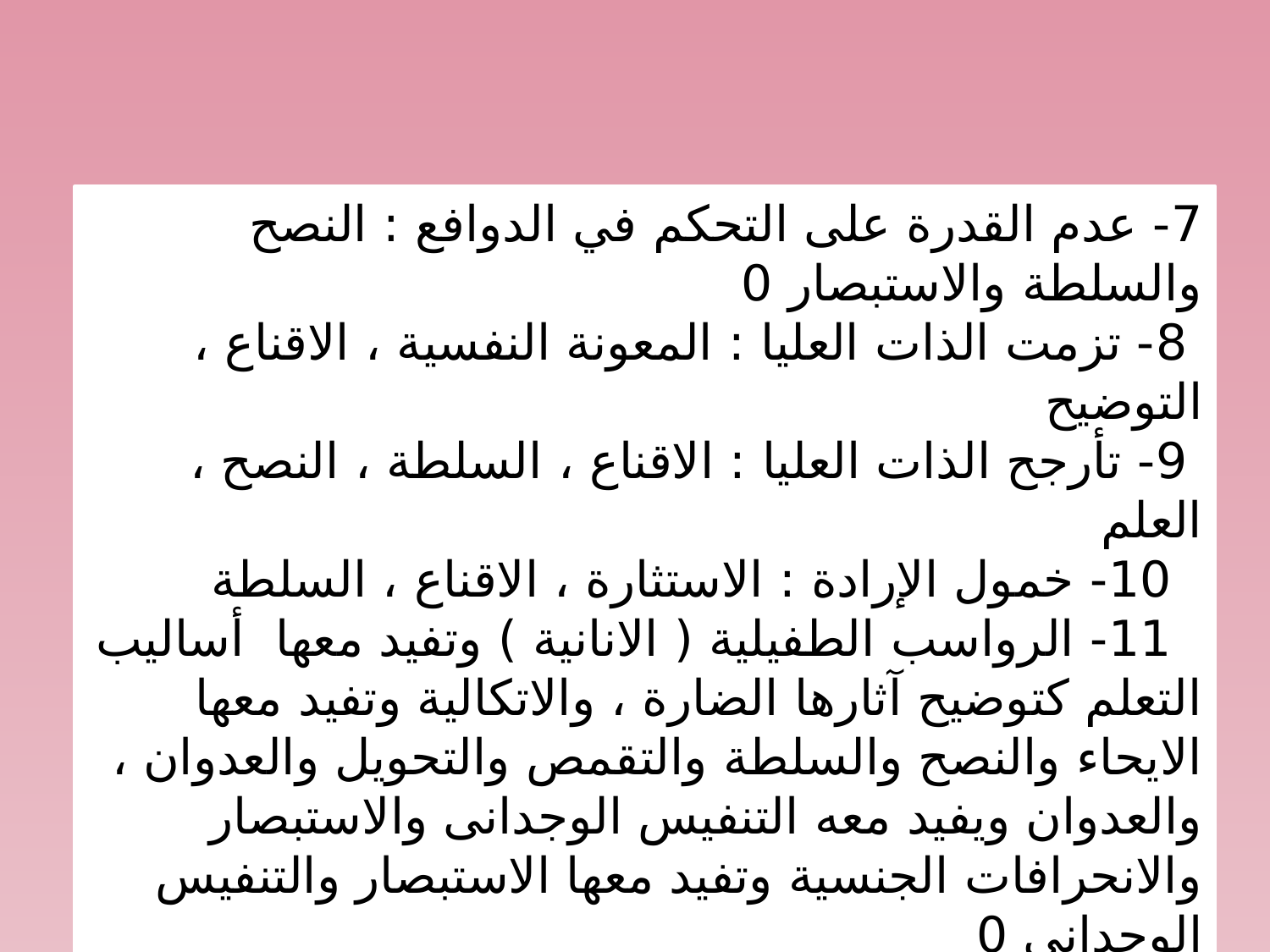

7- عدم القدرة على التحكم في الدوافع : النصح والسلطة والاستبصار 0
 8- تزمت الذات العليا : المعونة النفسية ، الاقناع ، التوضيح
 9- تأرجح الذات العليا : الاقناع ، السلطة ، النصح ، العلم
  10- خمول الإرادة : الاستثارة ، الاقناع ، السلطة
  11- الرواسب الطفيلية ( الانانية ) وتفيد معها  أساليب التعلم كتوضيح آثارها الضارة ، والاتكالية وتفيد معها الايحاء والنصح والسلطة والتقمص والتحويل والعدوان ، والعدوان ويفيد معه التنفيس الوجدانى والاستبصار والانحرافات الجنسية وتفيد معها الاستبصار والتنفيس الوجدانى 0